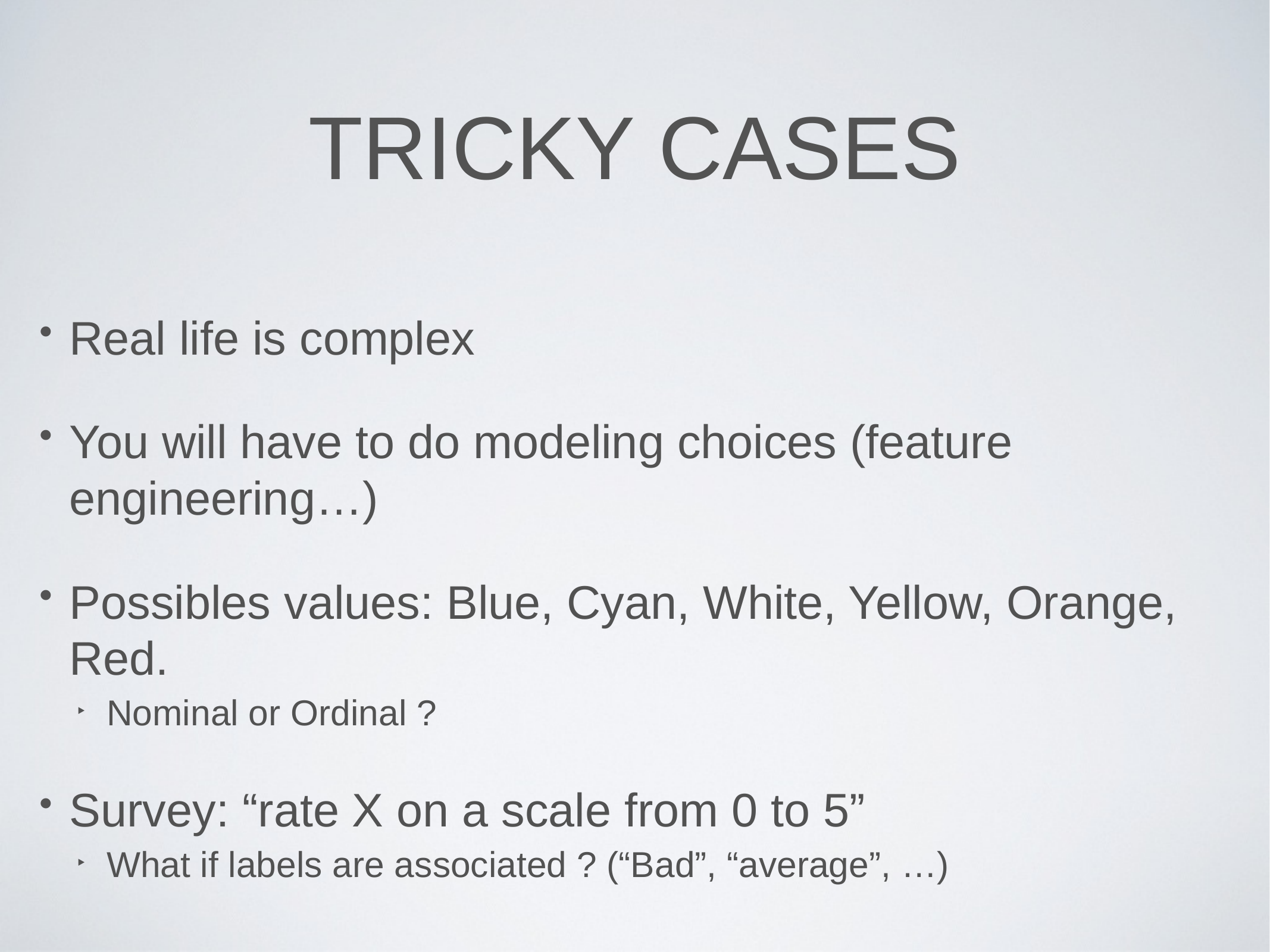

# Tricky cases
Real life is complex
You will have to do modeling choices (feature engineering…)
Possibles values: Blue, Cyan, White, Yellow, Orange, Red.
Nominal or Ordinal ?
Survey: “rate X on a scale from 0 to 5”
What if labels are associated ? (“Bad”, “average”, …)